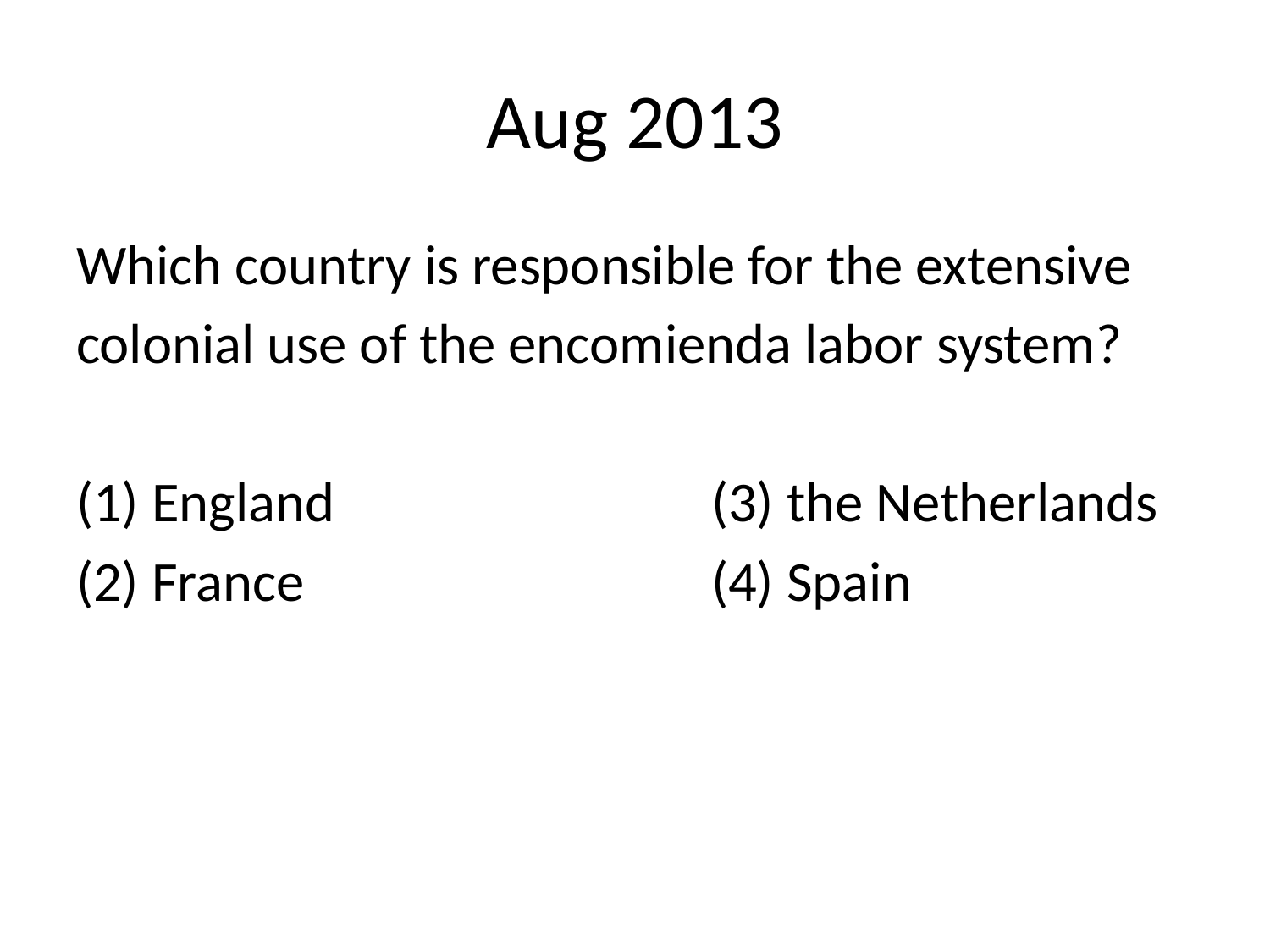

# Aug 2013
Which country is responsible for the extensive
colonial use of the encomienda labor system?

(1) England 			(3) the Netherlands
(2) France 				(4) Spain